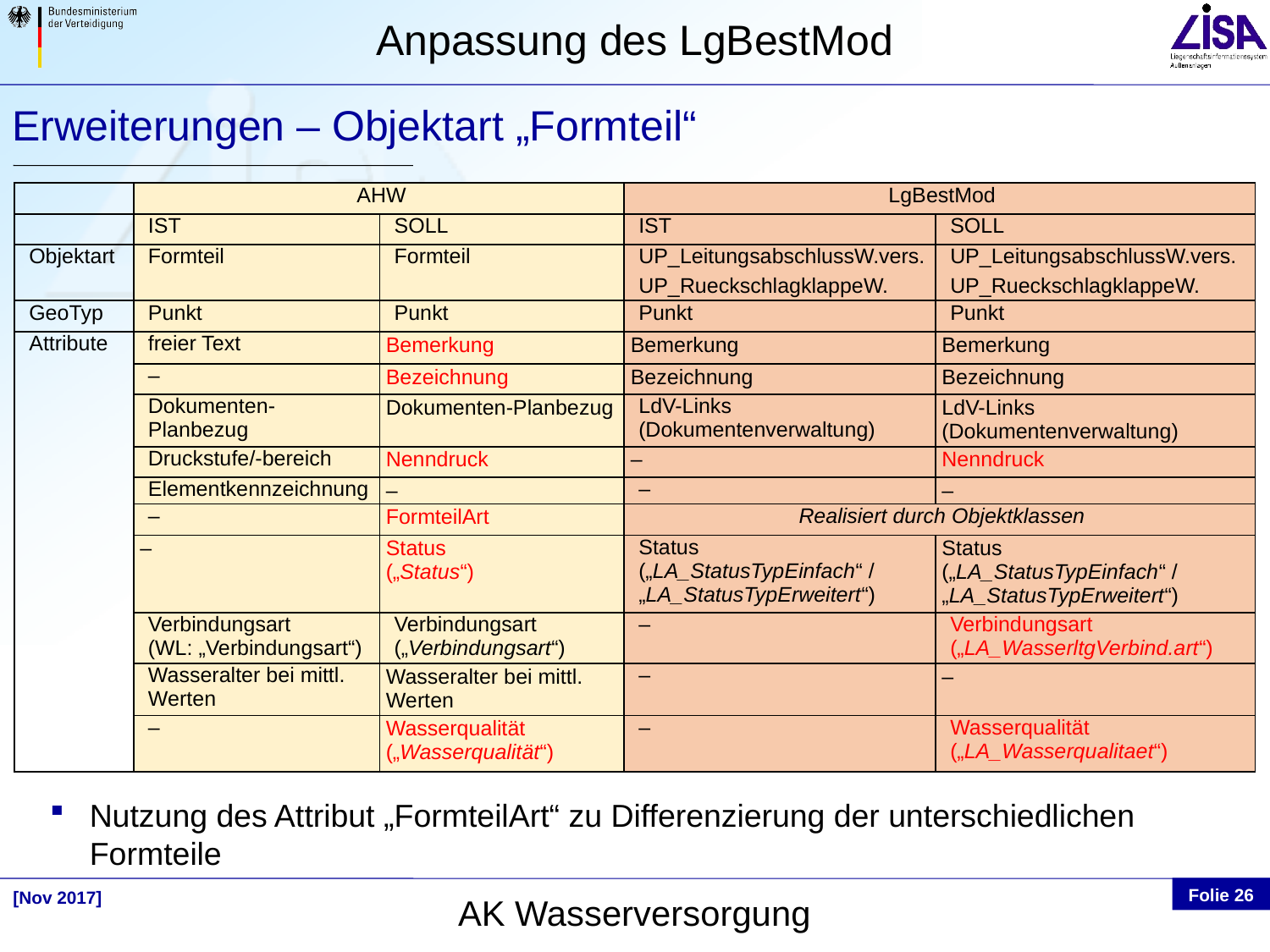

Erweiterungen – Objektart „Formteil“

|  | AHW |  | LgBestMod |  |
| --- | --- | --- | --- | --- |
|  | IST | SOLL | IST | SOLL |
| Objektart | Formteil | Formteil | UP\_LeitungsabschlussW.vers. UP\_RueckschlagklappeW. | UP\_LeitungsabschlussW.vers. UP\_RueckschlagklappeW. |
| GeoTyp | Punkt | Punkt | Punkt | Punkt |
| Attribute | freier Text | Bemerkung | Bemerkung | Bemerkung |
|  | – | Bezeichnung | Bezeichnung | Bezeichnung |
|  | Dokumenten-Planbezug | Dokumenten-Planbezug | LdV-Links (Dokumentenverwaltung) | LdV-Links (Dokumentenverwaltung) |
|  | Druckstufe/-bereich | Nenndruck | – | Nenndruck |
|  | Elementkennzeichnung | – | – | – |
|  | – | FormteilArt | Realisiert durch Objektklassen |  |
|  | – | Status („Status“) | Status („LA\_StatusTypEinfach“ / „LA\_StatusTypErweitert“) | Status („LA\_StatusTypEinfach“ / „LA\_StatusTypErweitert“) |
|  | Verbindungsart (WL: „Verbindungsart“) | Verbindungsart („Verbindungsart“) | – | Verbindungsart („LA\_WasserltgVerbind.art“) |
|  | Wasseralter bei mittl. Werten | Wasseralter bei mittl. Werten | – | – |
|  | – | Wasserqualität („Wasserqualität“) | – | Wasserqualität („LA\_Wasserqualitaet“) |
Nutzung des Attribut „FormteilArt“ zu Differenzierung der unterschiedlichen  Formteile